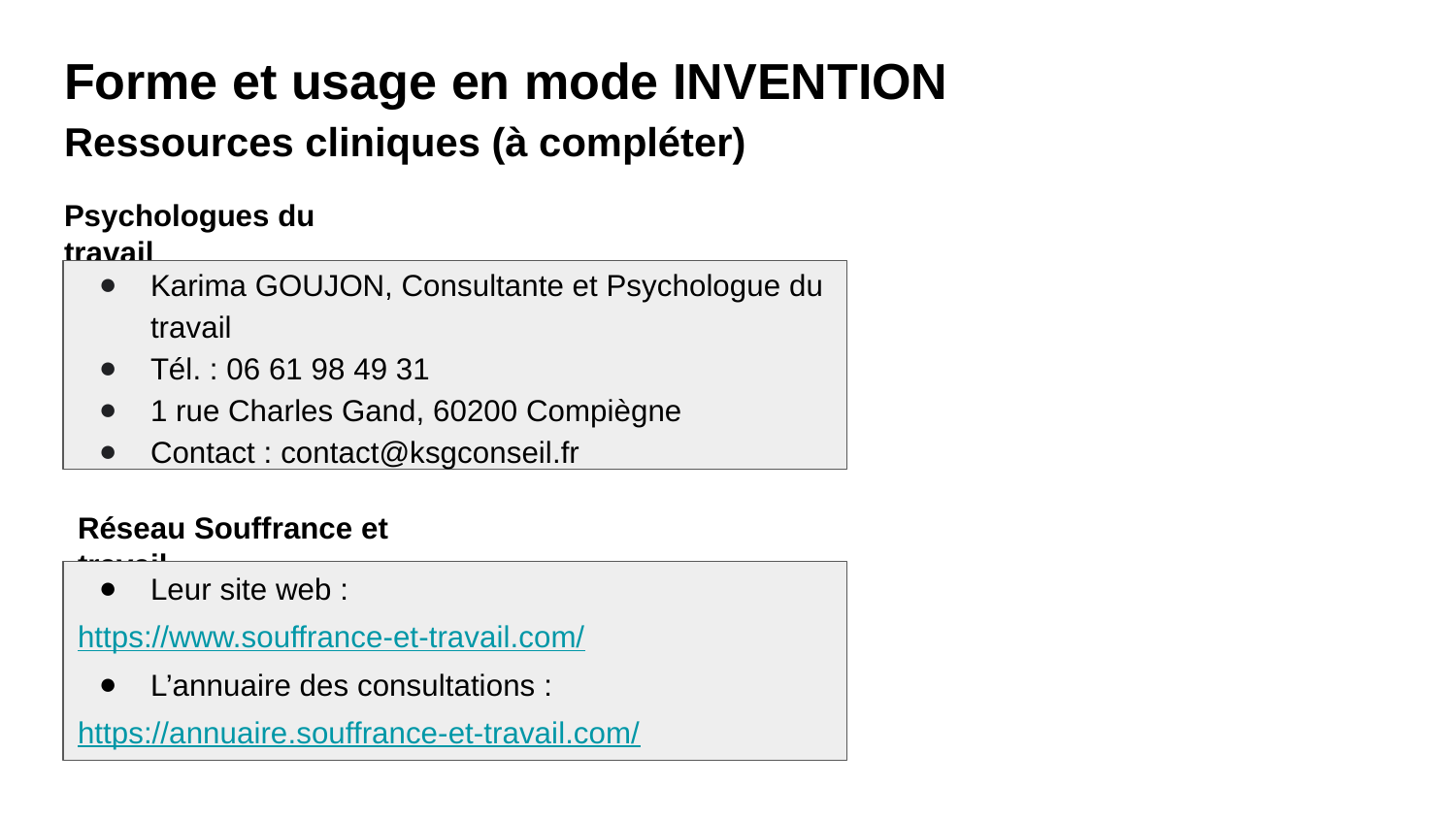

# Forme et usage en mode INVENTION
Ressources cliniques (à compléter)
Psychologues du travail
Karima GOUJON, Consultante et Psychologue du travail
Tél. : 06 61 98 49 31
1 rue Charles Gand, 60200 Compiègne
Contact : contact@ksgconseil.fr
Réseau Souffrance et travail

Leur site web :
https://www.souffrance-et-travail.com/
L’annuaire des consultations :
https://annuaire.souffrance-et-travail.com/